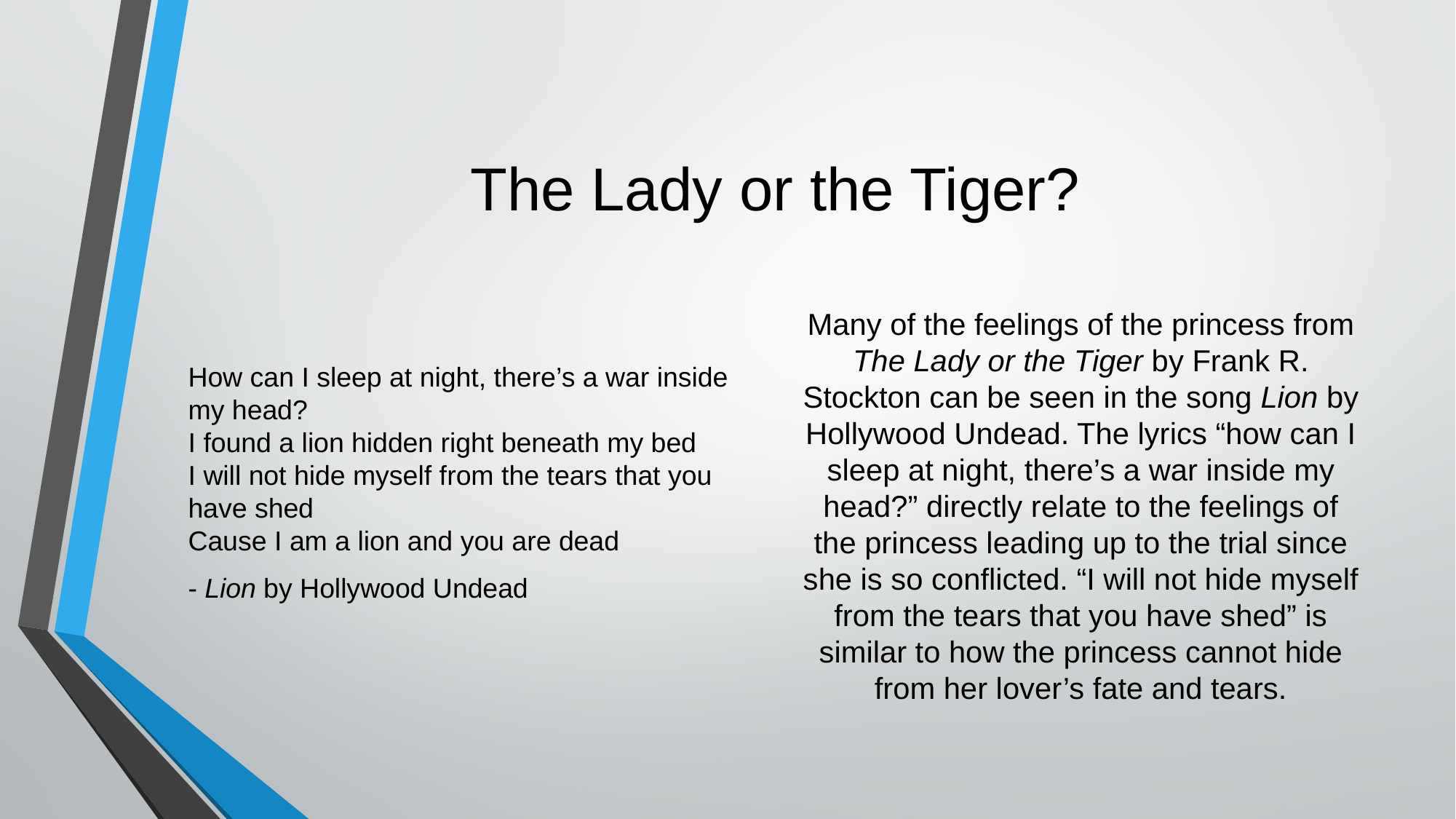

# The Lady or the Tiger?
How can I sleep at night, there’s a war inside my head?
I found a lion hidden right beneath my bed
I will not hide myself from the tears that you have shed
Cause I am a lion and you are dead
- Lion by Hollywood Undead

Many of the feelings of the princess from The Lady or the Tiger by Frank R. Stockton can be seen in the song Lion by Hollywood Undead. The lyrics “how can I sleep at night, there’s a war inside my head?” directly relate to the feelings of the princess leading up to the trial since she is so conflicted. “I will not hide myself from the tears that you have shed” is similar to how the princess cannot hide from her lover’s fate and tears.